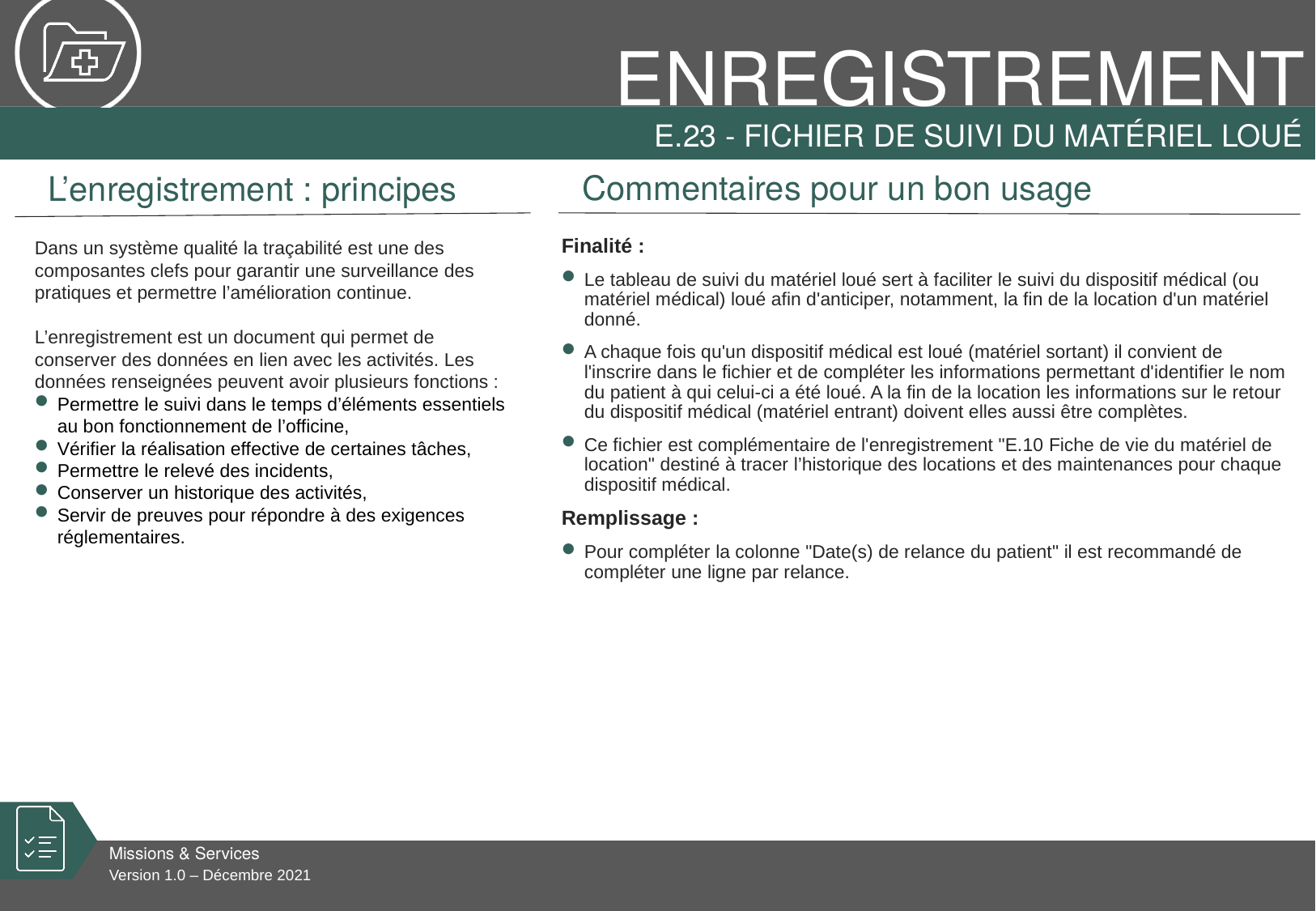

# E.23 - Fichier de suivi du matériel loué
Finalité :
Le tableau de suivi du matériel loué sert à faciliter le suivi du dispositif médical (ou matériel médical) loué afin d'anticiper, notamment, la fin de la location d'un matériel donné.
A chaque fois qu'un dispositif médical est loué (matériel sortant) il convient de l'inscrire dans le fichier et de compléter les informations permettant d'identifier le nom du patient à qui celui-ci a été loué. A la fin de la location les informations sur le retour du dispositif médical (matériel entrant) doivent elles aussi être complètes.
Ce fichier est complémentaire de l'enregistrement "E.10 Fiche de vie du matériel de location" destiné à tracer l’historique des locations et des maintenances pour chaque dispositif médical.
Remplissage :
Pour compléter la colonne "Date(s) de relance du patient" il est recommandé de compléter une ligne par relance.